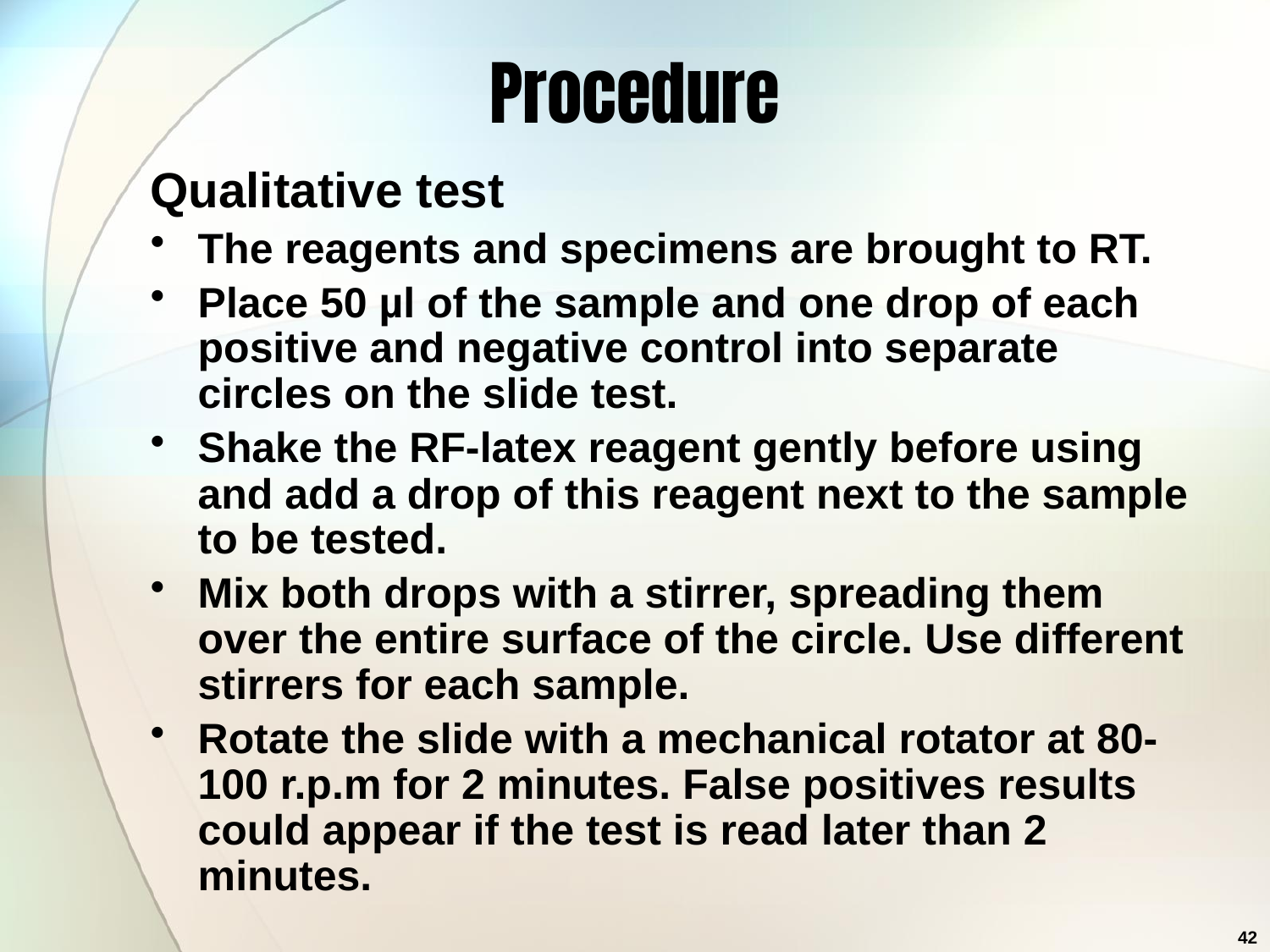

# Procedure
Qualitative test
The reagents and specimens are brought to RT.
Place 50 µl of the sample and one drop of each positive and negative control into separate circles on the slide test.
Shake the RF-latex reagent gently before using and add a drop of this reagent next to the sample to be tested.
Mix both drops with a stirrer, spreading them over the entire surface of the circle. Use different stirrers for each sample.
Rotate the slide with a mechanical rotator at 80-100 r.p.m for 2 minutes. False positives results could appear if the test is read later than 2 minutes.
42